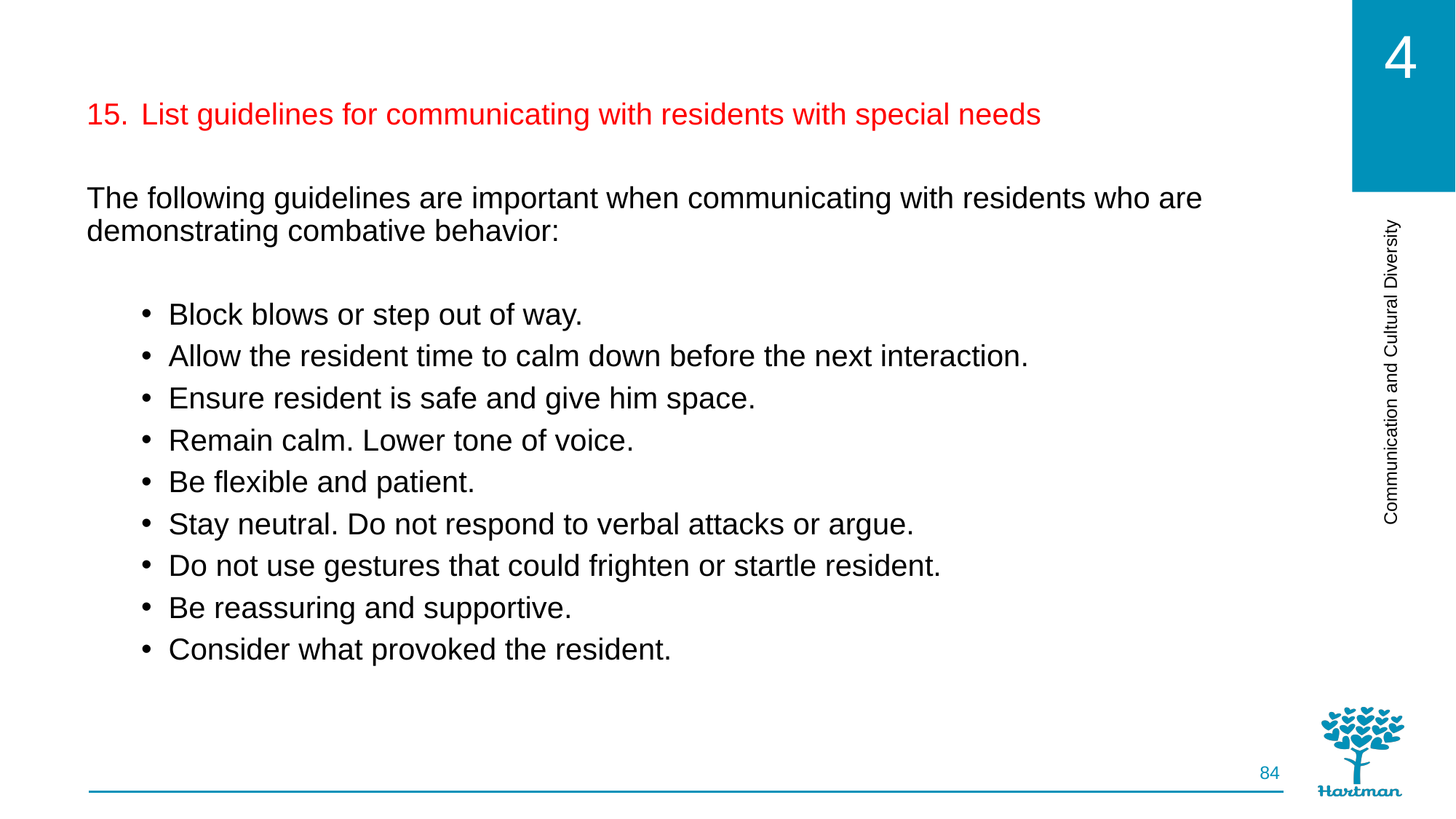

List guidelines for communicating with residents with special needs

The following guidelines are important when communicating with residents who are demonstrating combative behavior:

Block blows or step out of way.
Allow the resident time to calm down before the next interaction.
Ensure resident is safe and give him space.
Remain calm. Lower tone of voice.
Be flexible and patient.
Stay neutral. Do not respond to verbal attacks or argue.
Do not use gestures that could frighten or startle resident.
Be reassuring and supportive.
Consider what provoked the resident.

84